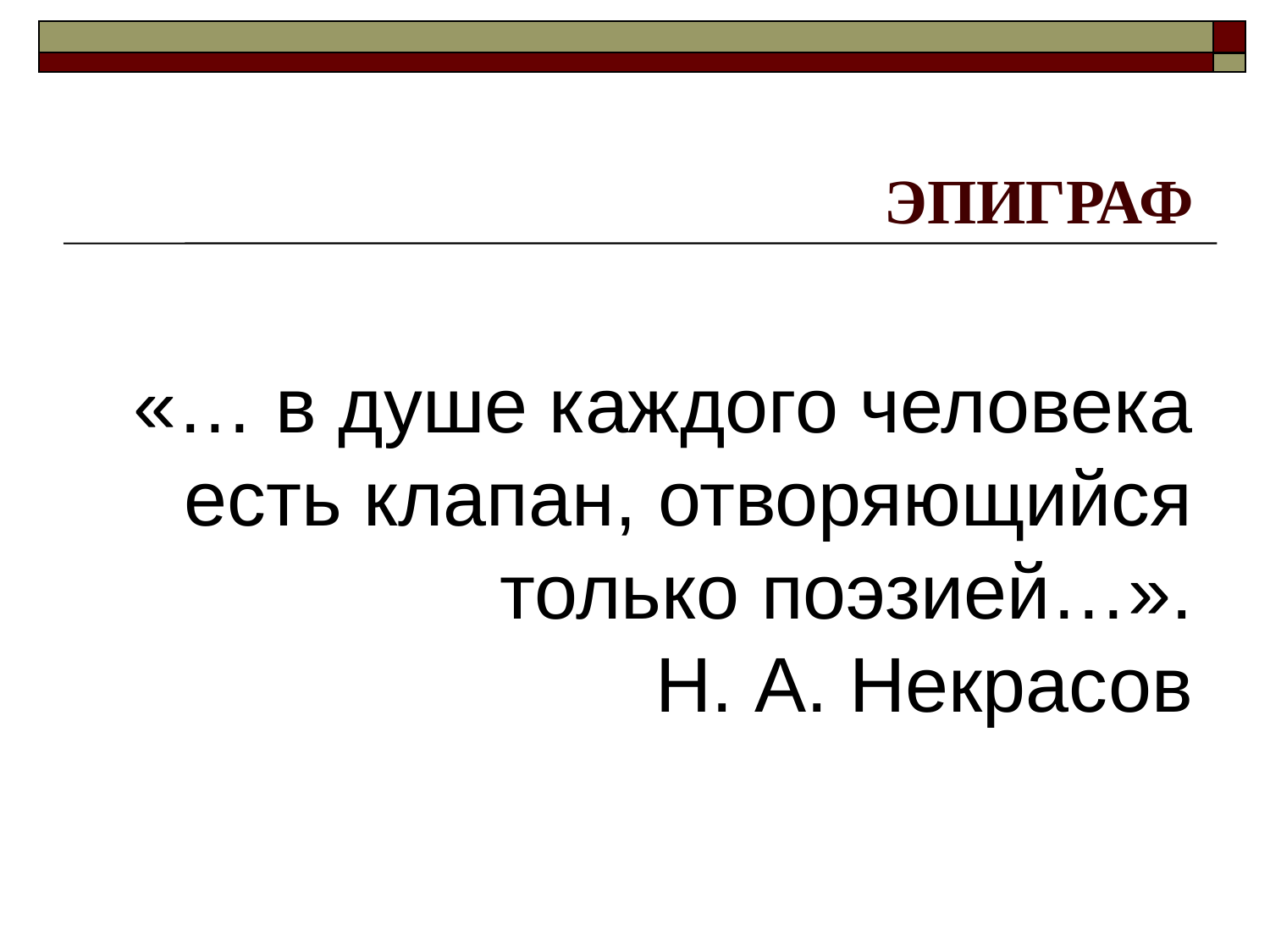

# ЭПИГРАФ
«… в душе каждого человека есть клапан, отворяющийся только поэзией…».
Н. А. Некрасов